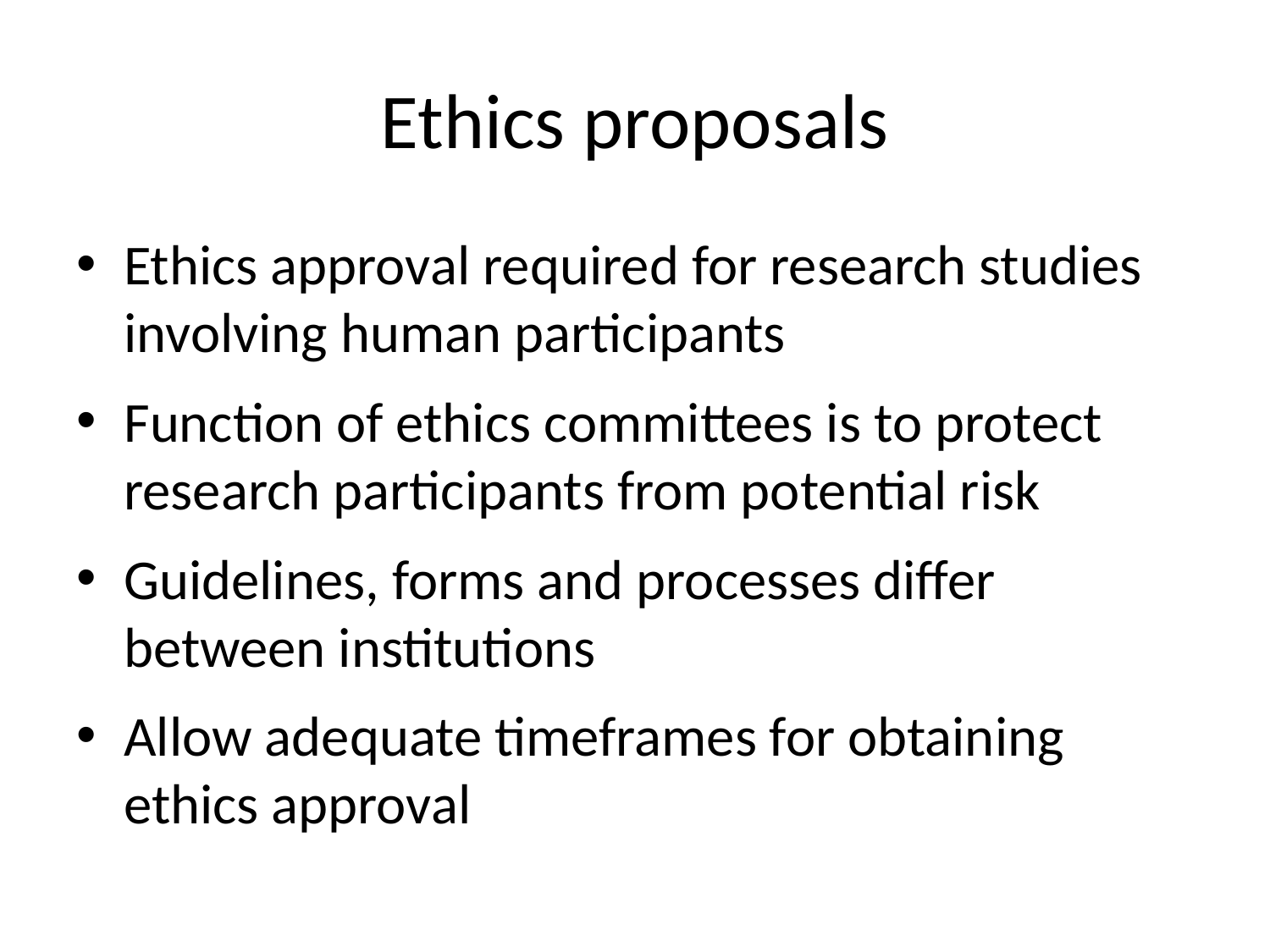

# Ethics proposals
Ethics approval required for research studies involving human participants
Function of ethics committees is to protect research participants from potential risk
Guidelines, forms and processes differ between institutions
Allow adequate timeframes for obtaining ethics approval